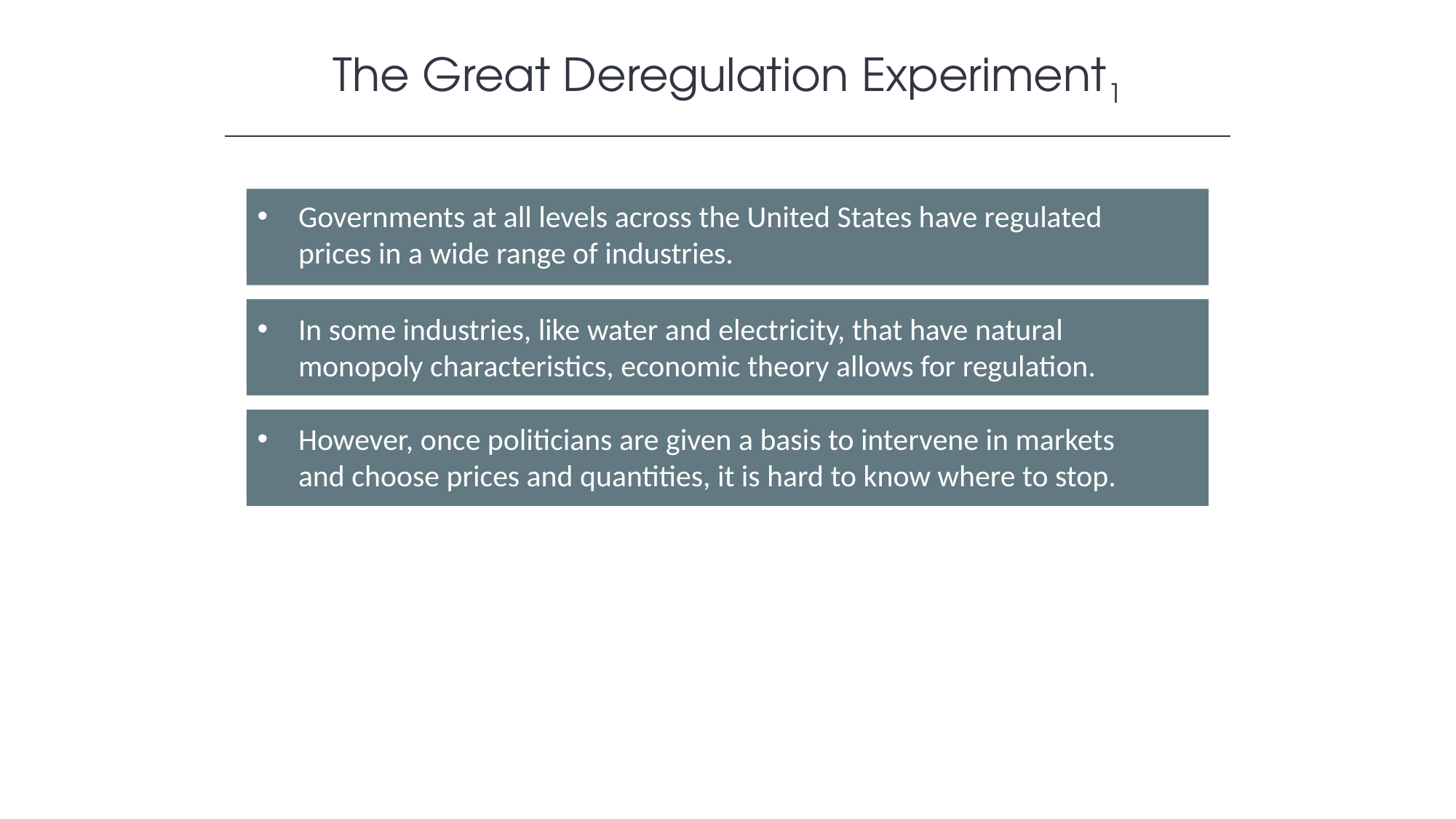

The Great Deregulation Experiment1

Governments at all levels across the United States have regulated prices in a wide range of industries.

In some industries, like water and electricity, that have natural monopoly characteristics, economic theory allows for regulation.

However, once politicians are given a basis to intervene in markets and choose prices and quantities, it is hard to know where to stop.